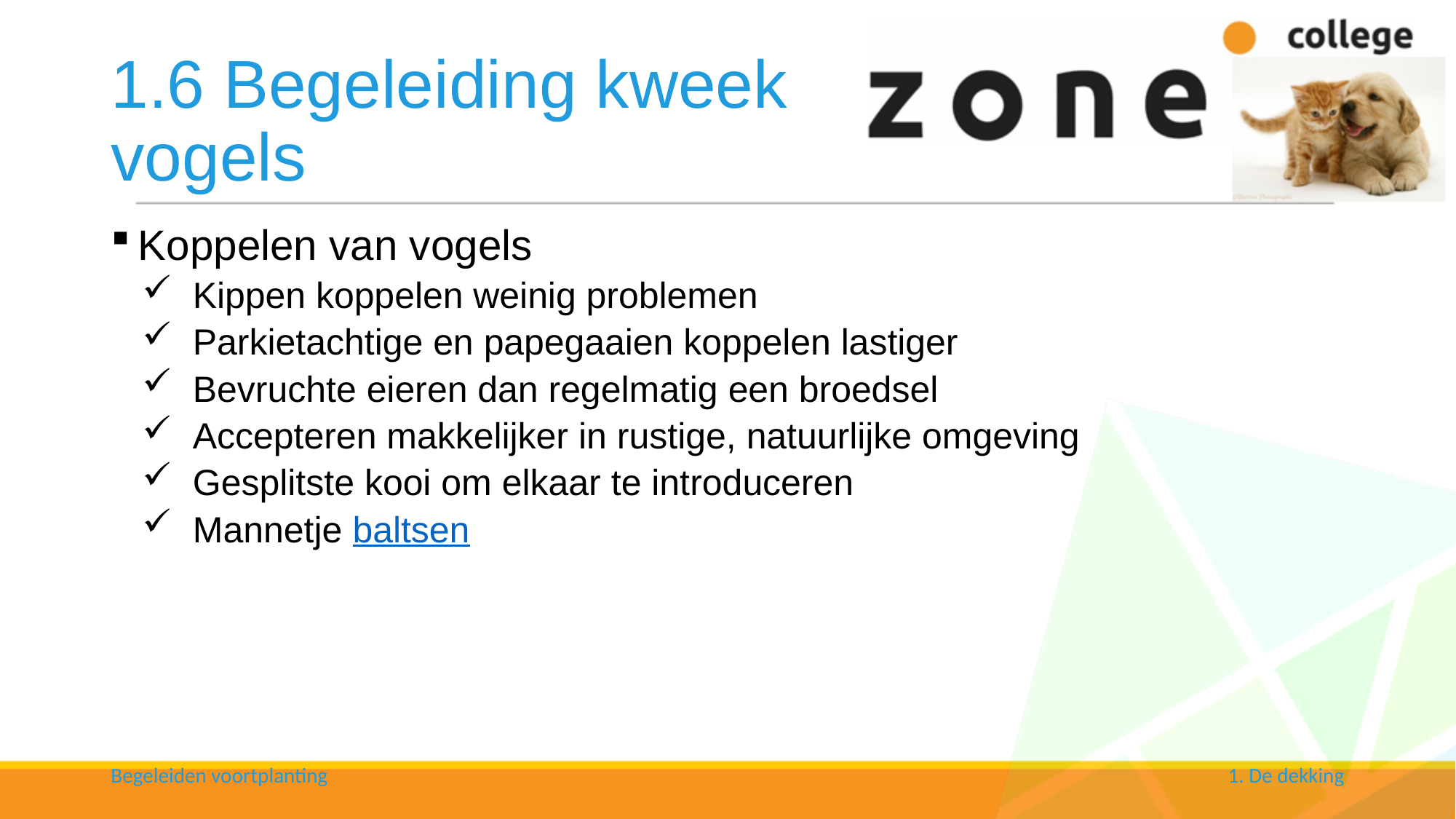

# 1.6 Begeleiding kweek vogels
Koppelen van vogels
Kippen koppelen weinig problemen
Parkietachtige en papegaaien koppelen lastiger
Bevruchte eieren dan regelmatig een broedsel
Accepteren makkelijker in rustige, natuurlijke omgeving
Gesplitste kooi om elkaar te introduceren
Mannetje baltsen

Begeleiden voortplanting
1. De dekking